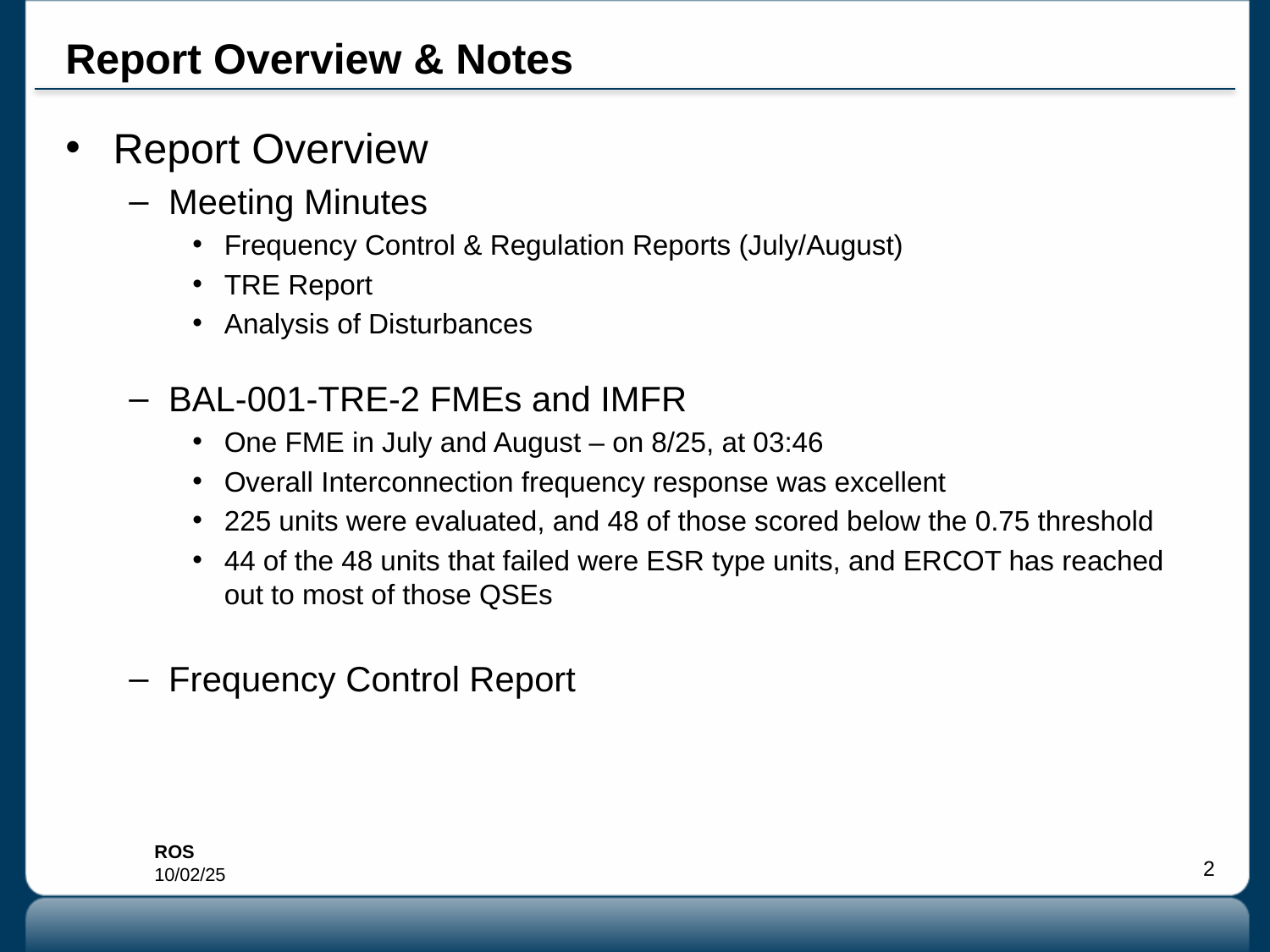

# Report Overview & Notes
Report Overview
Meeting Minutes
Frequency Control & Regulation Reports (July/August)
TRE Report
Analysis of Disturbances

BAL-001-TRE-2 FMEs and IMFR
One FME in July and August – on 8/25, at 03:46
Overall Interconnection frequency response was excellent
225 units were evaluated, and 48 of those scored below the 0.75 threshold
44 of the 48 units that failed were ESR type units, and ERCOT has reached out to most of those QSEs

Frequency Control Report